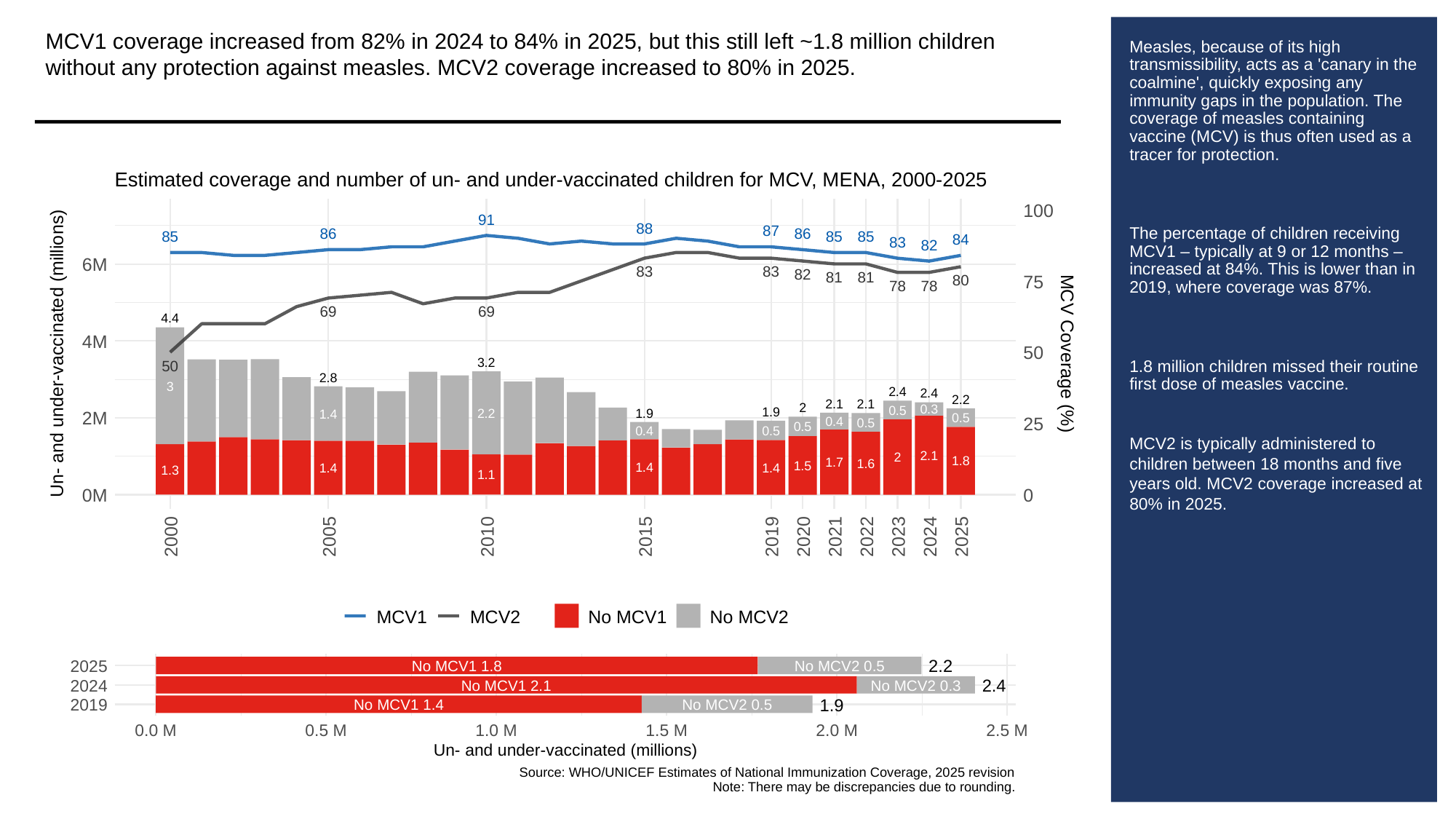

MCV1 coverage increased from 82% in 2024 to 84% in 2025, but this still left ~1.8 million children without any protection against measles. MCV2 coverage increased to 80% in 2025.
# Measles, because of its high transmissibility, acts as a 'canary in the coalmine', quickly exposing any immunity gaps in the population. The coverage of measles containing vaccine (MCV) is thus often used as a tracer for protection.

The percentage of children receiving MCV1 – typically at 9 or 12 months – increased at 84%. This is lower than in 2019, where coverage was 87%.

1.8 million children missed their routine first dose of measles vaccine.

MCV2 is typically administered to children between 18 months and five years old. MCV2 coverage increased at 80% in 2025.

Estimated coverage and number of un- and under-vaccinated children for MCV, MENA, 2000-2025

100
91
88
87

86
86
85
85
85
84

83
82

6M

83
83
82
81
81
80
75
78
78

69
69
4.4

4M

50
Un- and under-vaccinated (millions)
MCV Coverage (%)
3.2

50

2.8

3

2.4

2.4

2.2
2.1
2.1

2
0.3
0.5
1.9

1.9
2.2

1.4
2M

0.5

0.4

25
0.5

0.5

0.5
0.4

2.1
2

1.8

1.7
1.6
1.5
1.4
1.4
1.4
1.3
1.1
0M
0

2000
2005
2010
2015
2019
2020
2021
2022
2023
2024
2025

MCV1
MCV2
No MCV1
No MCV2

2.2
2025
No MCV1 1.8
No MCV2 0.5

2.4
2024
No MCV1 2.1
No MCV2 0.3

1.9
2019
No MCV1 1.4
No MCV2 0.5

0.0 M
0.5 M
1.0 M
1.5 M
2.0 M
2.5 M
Un- and under-vaccinated (millions)
Source: WHO/UNICEF Estimates of National Immunization Coverage, 2025 revision
Note: There may be discrepancies due to rounding.